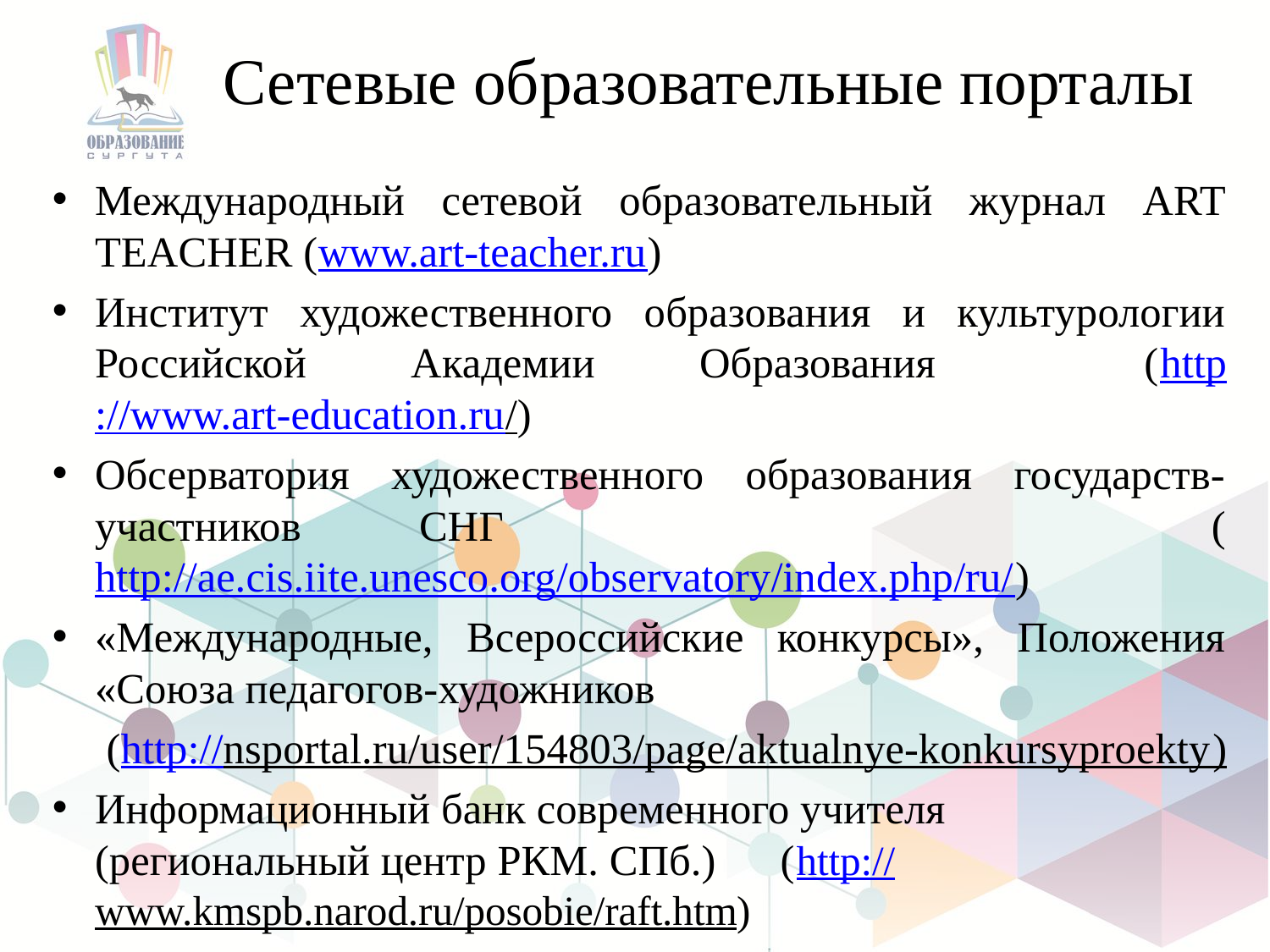

# Сетевые образовательные порталы
Международный сетевой образовательный журнал ART TEACHER (www.art-teacher.ru)
Институт художественного образования и культурологии Российской Академии Образования  (http://www.art-education.ru/)
Обсерватория художественного образования государств-участников СНГ      (http://ae.cis.iite.unesco.org/observatory/index.php/ru/)
«Международные, Всероссийские конкурсы», Положения «Союза педагогов-художников
     (http://nsportal.ru/user/154803/page/aktualnye-konkursyproekty)
Информационный банк современного учителя (региональный центр РКМ. СПб.)      (http://www.kmspb.narod.ru/posobie/raft.htm)